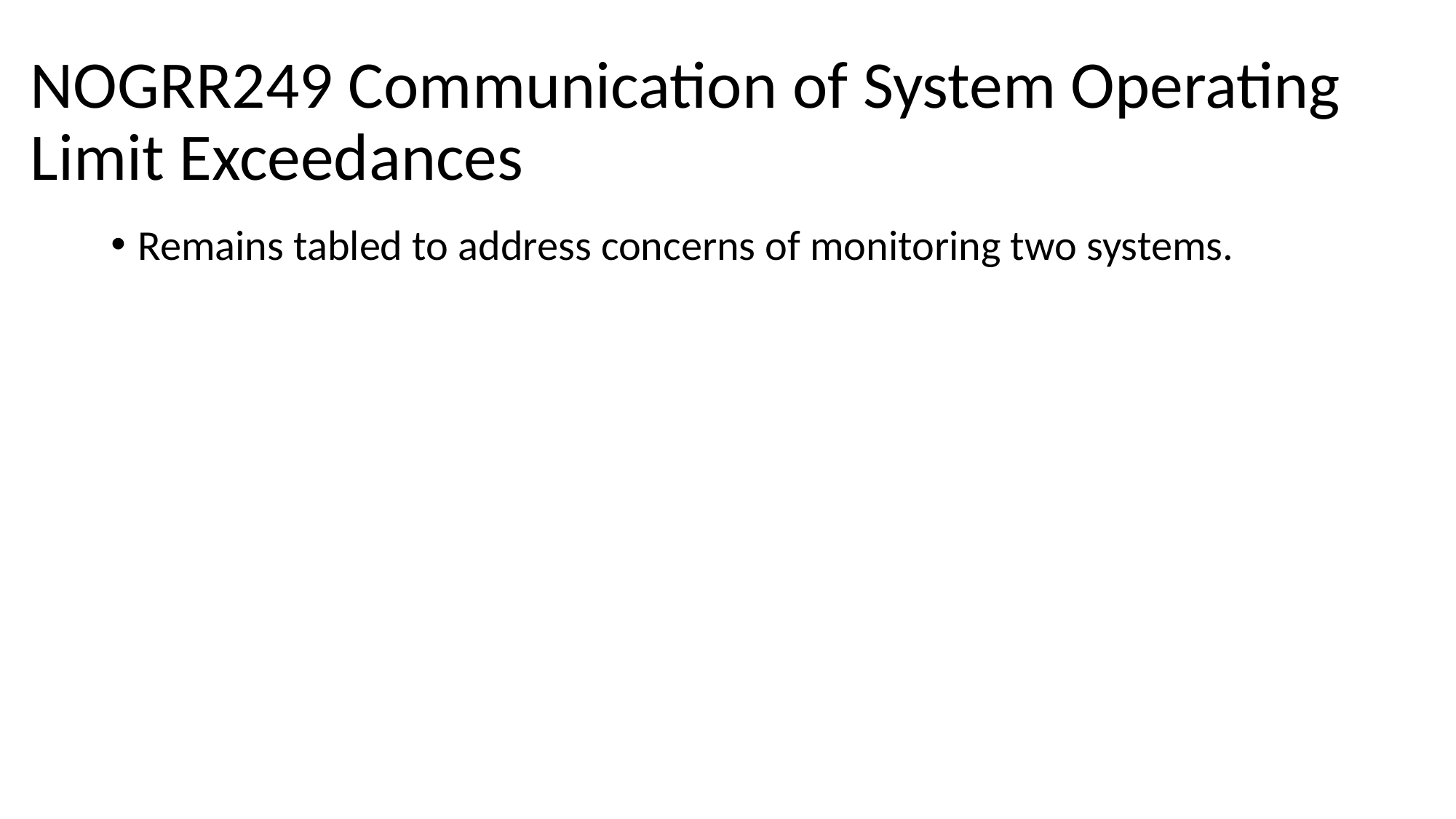

# NOGRR249 Communication of System Operating Limit Exceedances
Remains tabled to address concerns of monitoring two systems.